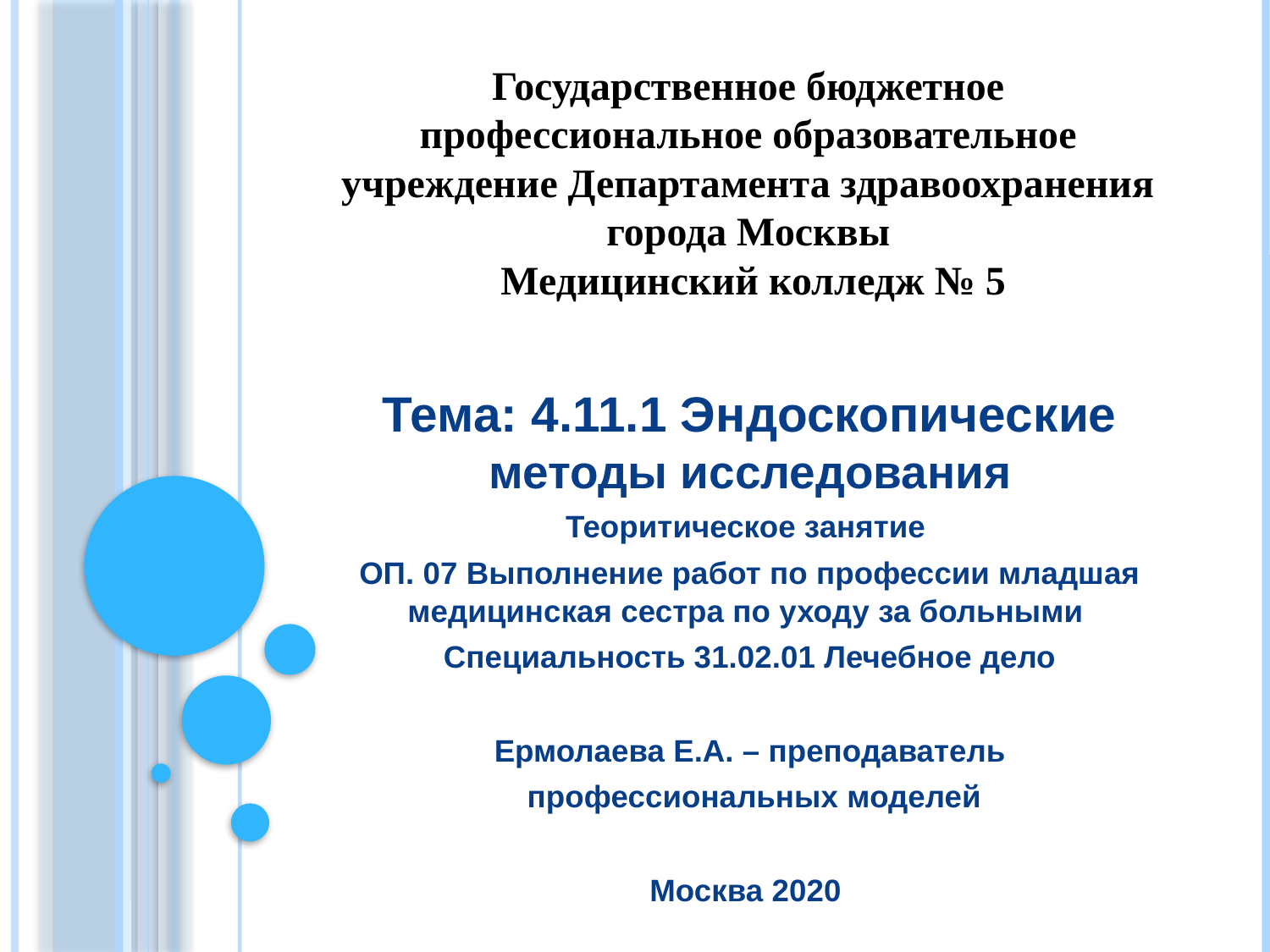

# Государственное бюджетное профессиональное образовательное учреждение Департамента здравоохранения города Москвы Медицинский колледж № 5
Тема: 4.11.1 Эндоскопические методы исследования
Теоритическое занятие
ОП. 07 Выполнение работ по профессии младшая медицинская сестра по уходу за больными
Специальность 31.02.01 Лечебное дело

Ермолаева Е.А. – преподаватель
 профессиональных моделей

Москва 2020